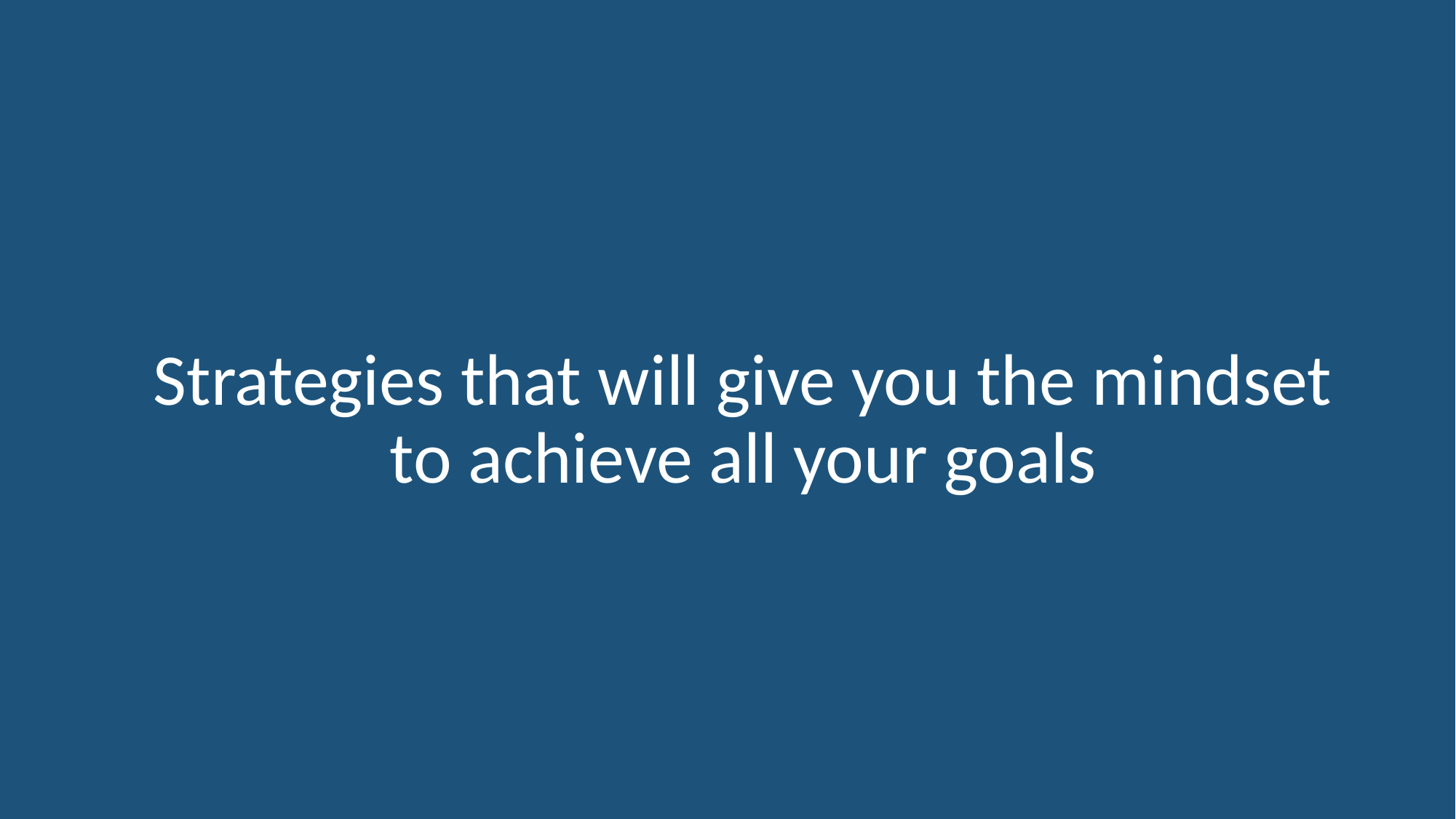

# Strategies that will give you the mindset to achieve all your goals